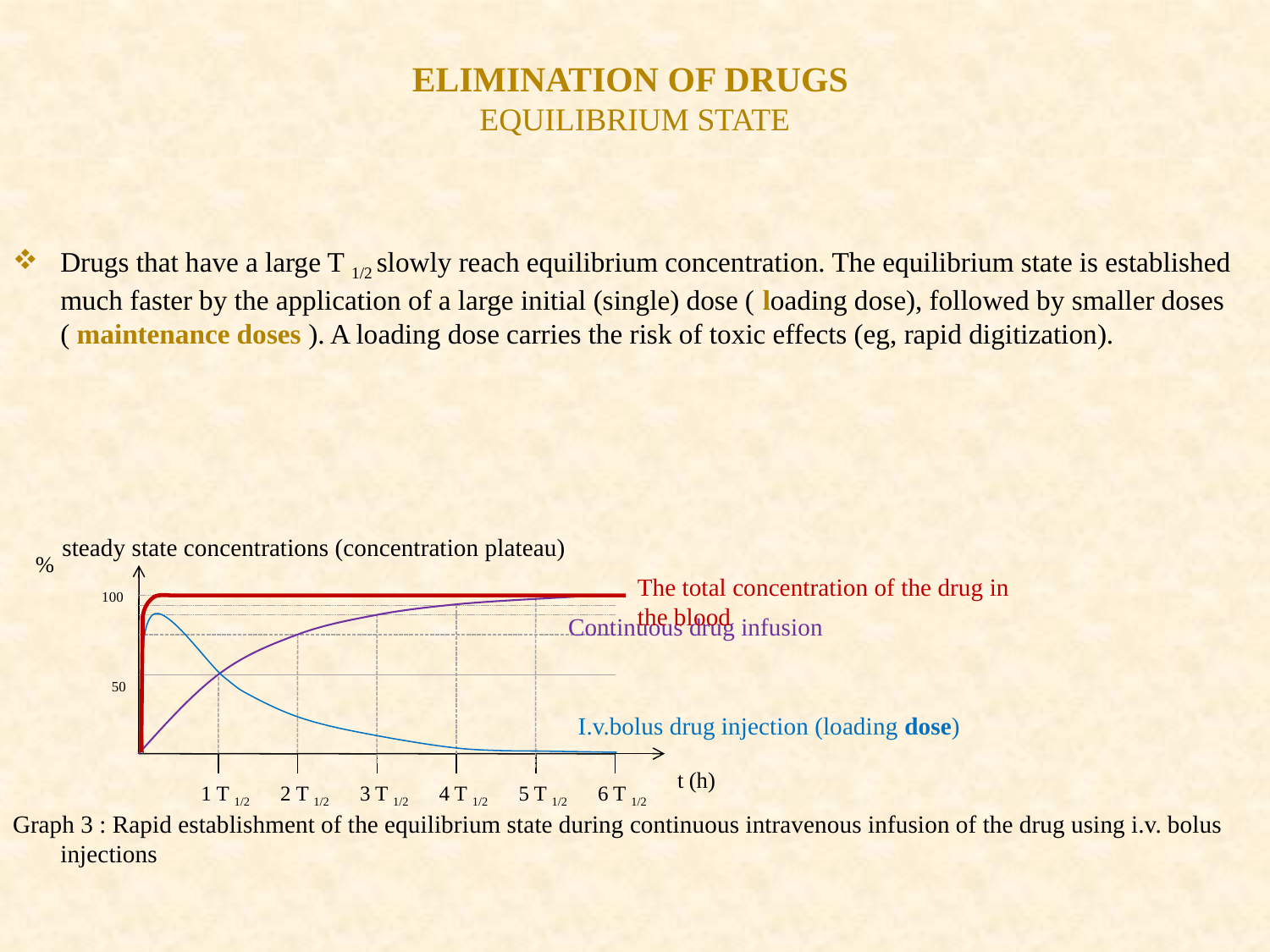

# ELIMINATION OF DRUGS EQUILIBRIUM STATE

Drugs that have a large T 1/2 slowly reach equilibrium concentration. The equilibrium state is established much faster by the application of a large initial (single) dose ( loading dose), followed by smaller doses ( maintenance doses ). A loading dose carries the risk of toxic effects (eg, rapid digitization).

Graph 3 : Rapid establishment of the equilibrium state during continuous intravenous infusion of the drug using i.v. bolus injections
%
steady state concentrations (concentration plateau)
100
The total concentration of the drug in the blood

Continuous drug infusion

50
I.v.bolus drug injection (loading dose)
t (h)
1 T 1/2
2 T 1/2
3 T 1/2
4 T 1/2
5 T 1/2
6 T 1/2